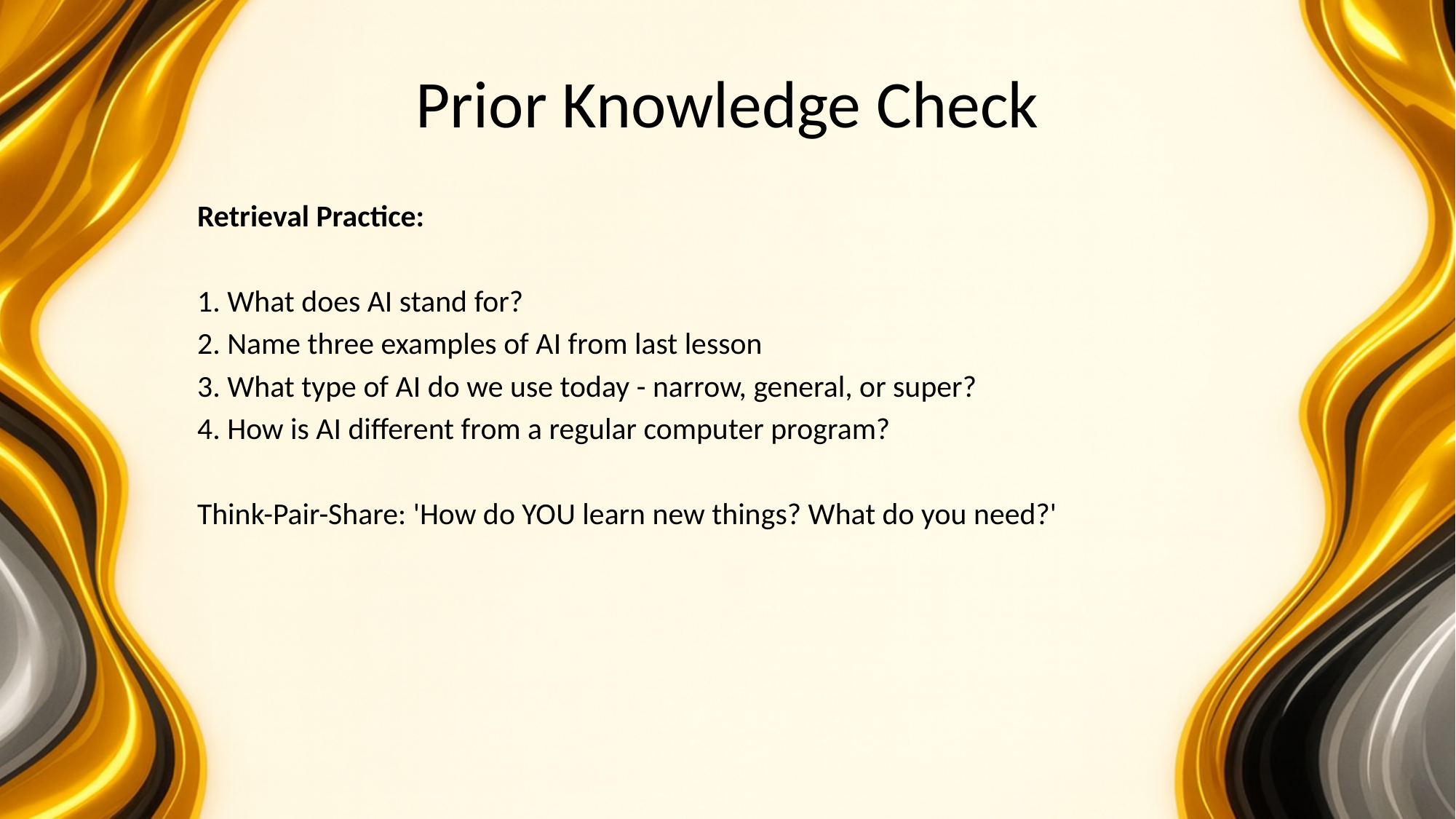

# Prior Knowledge Check
Retrieval Practice:

1. What does AI stand for?
2. Name three examples of AI from last lesson
3. What type of AI do we use today - narrow, general, or super?
4. How is AI different from a regular computer program?

Think-Pair-Share: 'How do YOU learn new things? What do you need?'